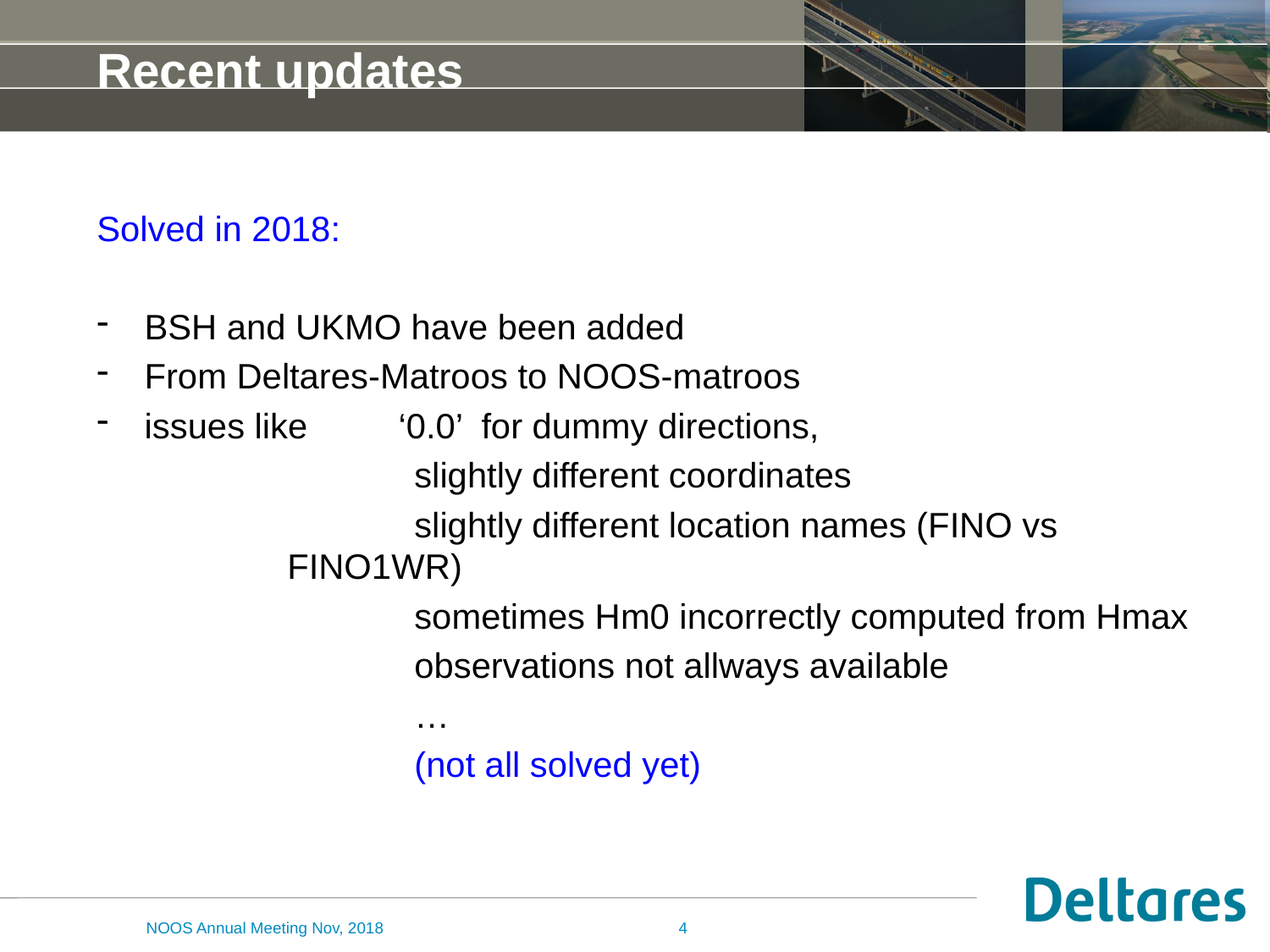

# Recent updates
Solved in 2018:

BSH and UKMO have been added
From Deltares-Matroos to NOOS-matroos
issues like 	‘0.0’  for dummy directions,
	slightly different coordinates
	slightly different location names (FINO vs FINO1WR)
	sometimes Hm0 incorrectly computed from Hmax
	observations not allways available
	…
	(not all solved yet)

NOOS Annual Meeting Nov, 2018
4